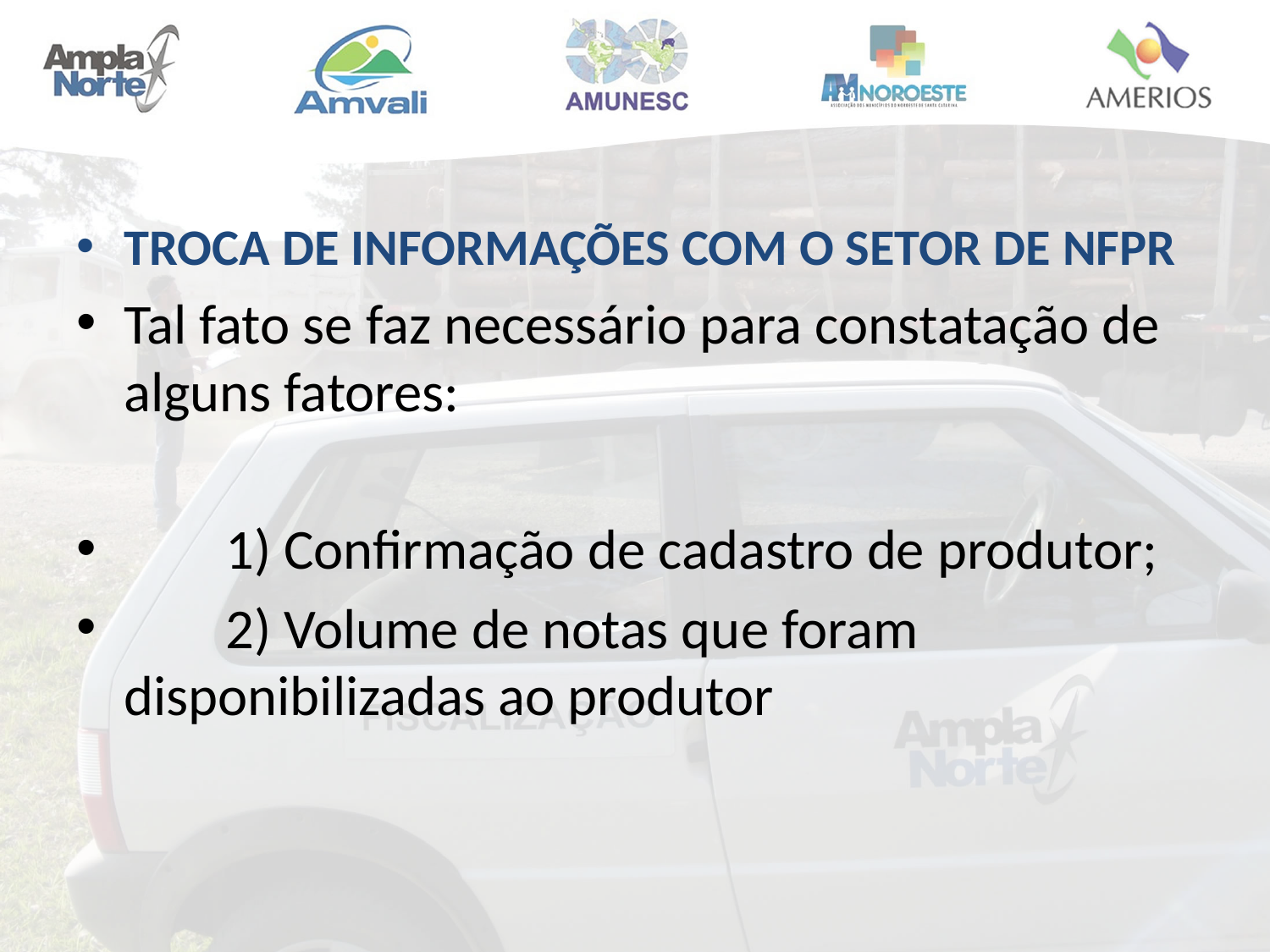

TROCA DE INFORMAÇÕES COM O SETOR DE NFPR
Tal fato se faz necessário para constatação de alguns fatores:

        1) Confirmação de cadastro de produtor;
        2) Volume de notas que foram disponibilizadas ao produtor